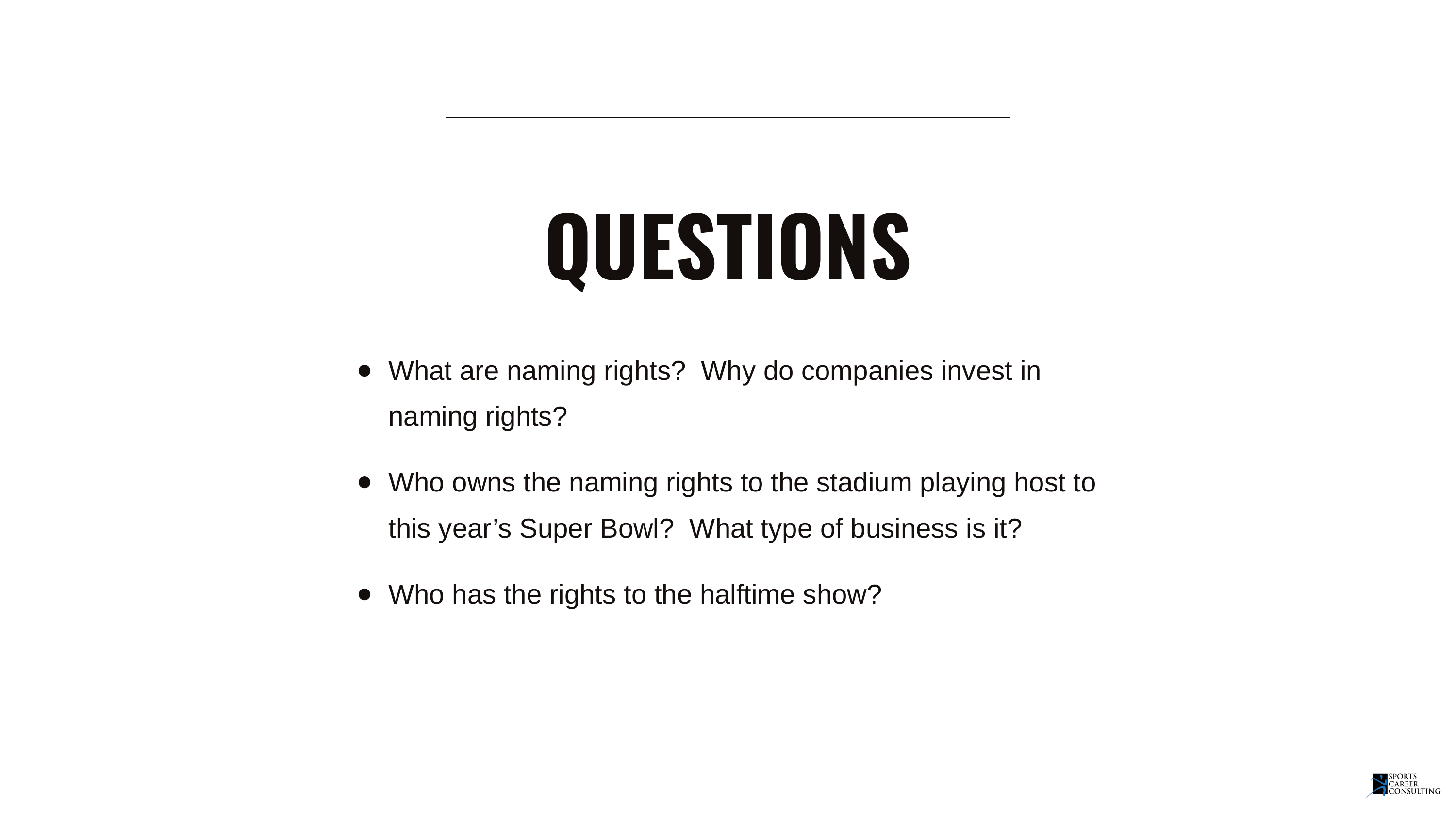

QUESTIONS
What are naming rights?  Why do companies invest in naming rights?
Who owns the naming rights to the stadium playing host to this year’s Super Bowl?  What type of business is it?
Who has the rights to the halftime show?